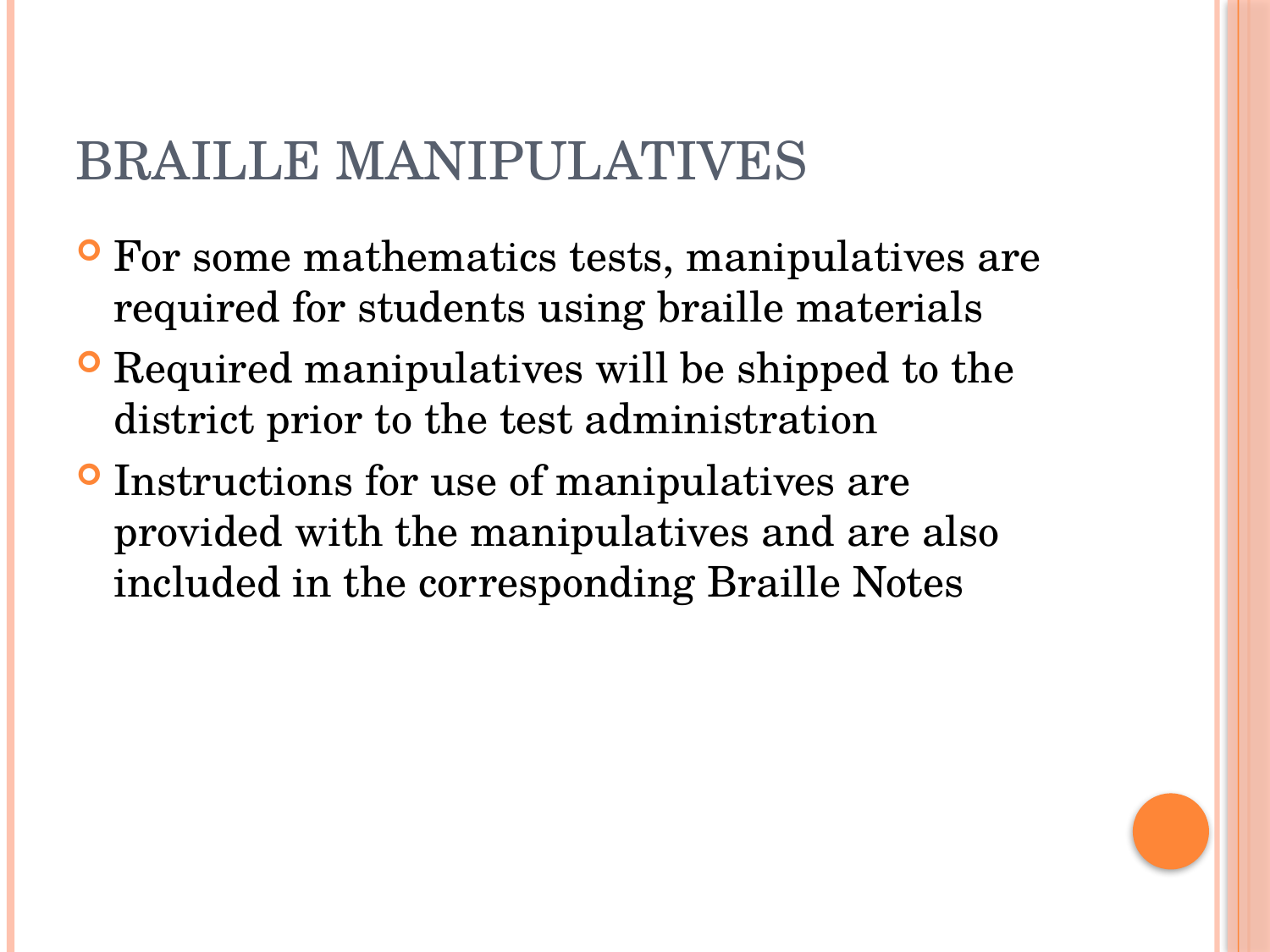

# Braille Manipulatives
For some mathematics tests, manipulatives are required for students using braille materials
Required manipulatives will be shipped to the district prior to the test administration
Instructions for use of manipulatives are provided with the manipulatives and are also included in the corresponding Braille Notes